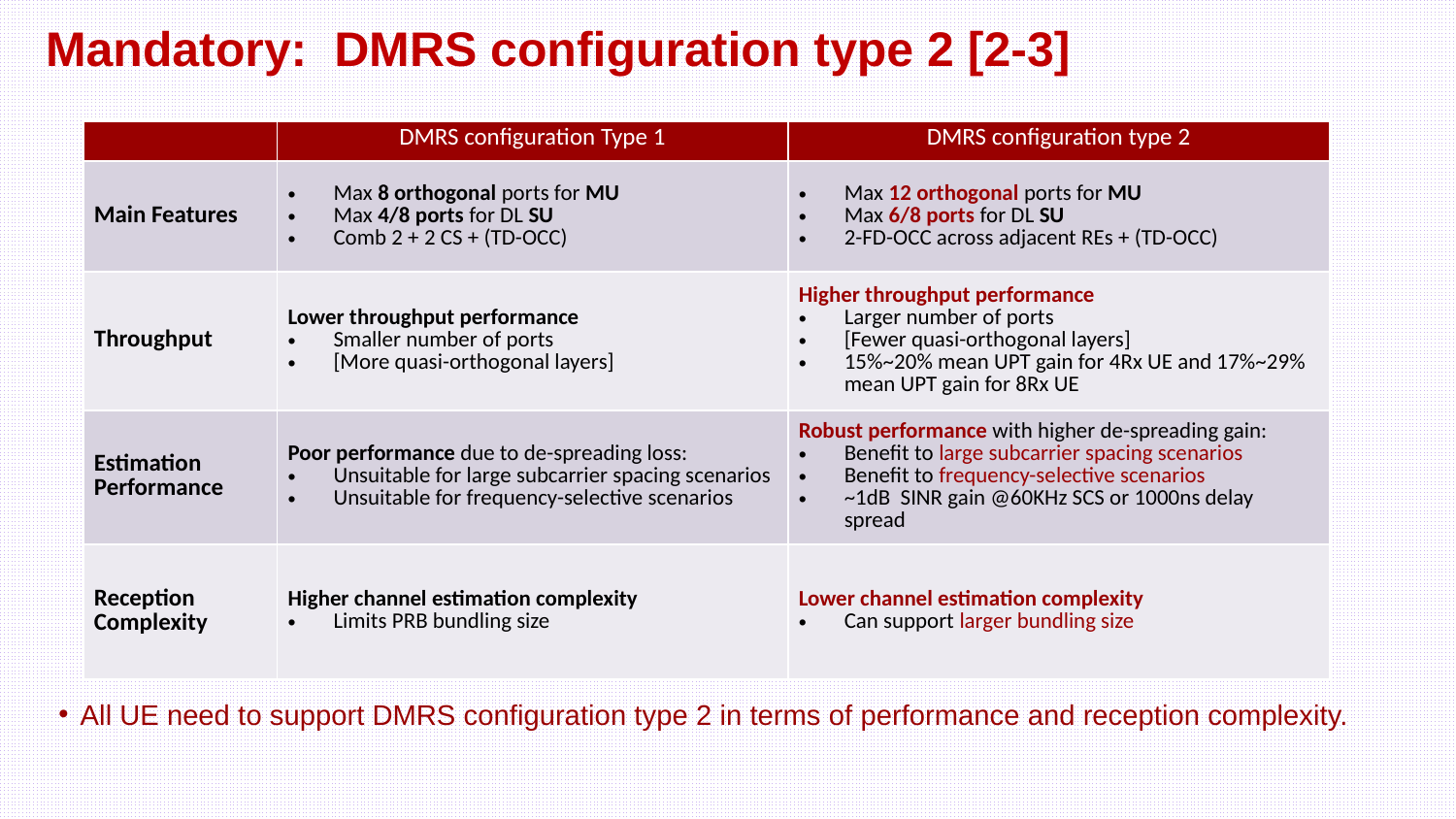

# Mandatory:  DMRS configuration type 2 [2-3]
|  | DMRS configuration Type 1 | DMRS configuration type 2 |
| --- | --- | --- |
| Main Features | Max 8 orthogonal ports for MU Max 4/8 ports for DL SU Comb 2 + 2 CS + (TD-OCC) | Max 12 orthogonal ports for MU Max 6/8 ports for DL SU 2-FD-OCC across adjacent REs + (TD-OCC) |
| Throughput | Lower throughput performance Smaller number of ports [More quasi-orthogonal layers] | Higher throughput performance Larger number of ports [Fewer quasi-orthogonal layers] 15%~20% mean UPT gain for 4Rx UE and 17%~29% mean UPT gain for 8Rx UE |
| Estimation Performance | Poor performance due to de-spreading loss: Unsuitable for large subcarrier spacing scenarios Unsuitable for frequency-selective scenarios | Robust performance with higher de-spreading gain: Benefit to large subcarrier spacing scenarios Benefit to frequency-selective scenarios ~1dB SINR gain @60KHz SCS or 1000ns delay spread |
| Reception Complexity | Higher channel estimation complexity Limits PRB bundling size | Lower channel estimation complexity Can support larger bundling size |
All UE need to support DMRS configuration type 2 in terms of performance and reception complexity.